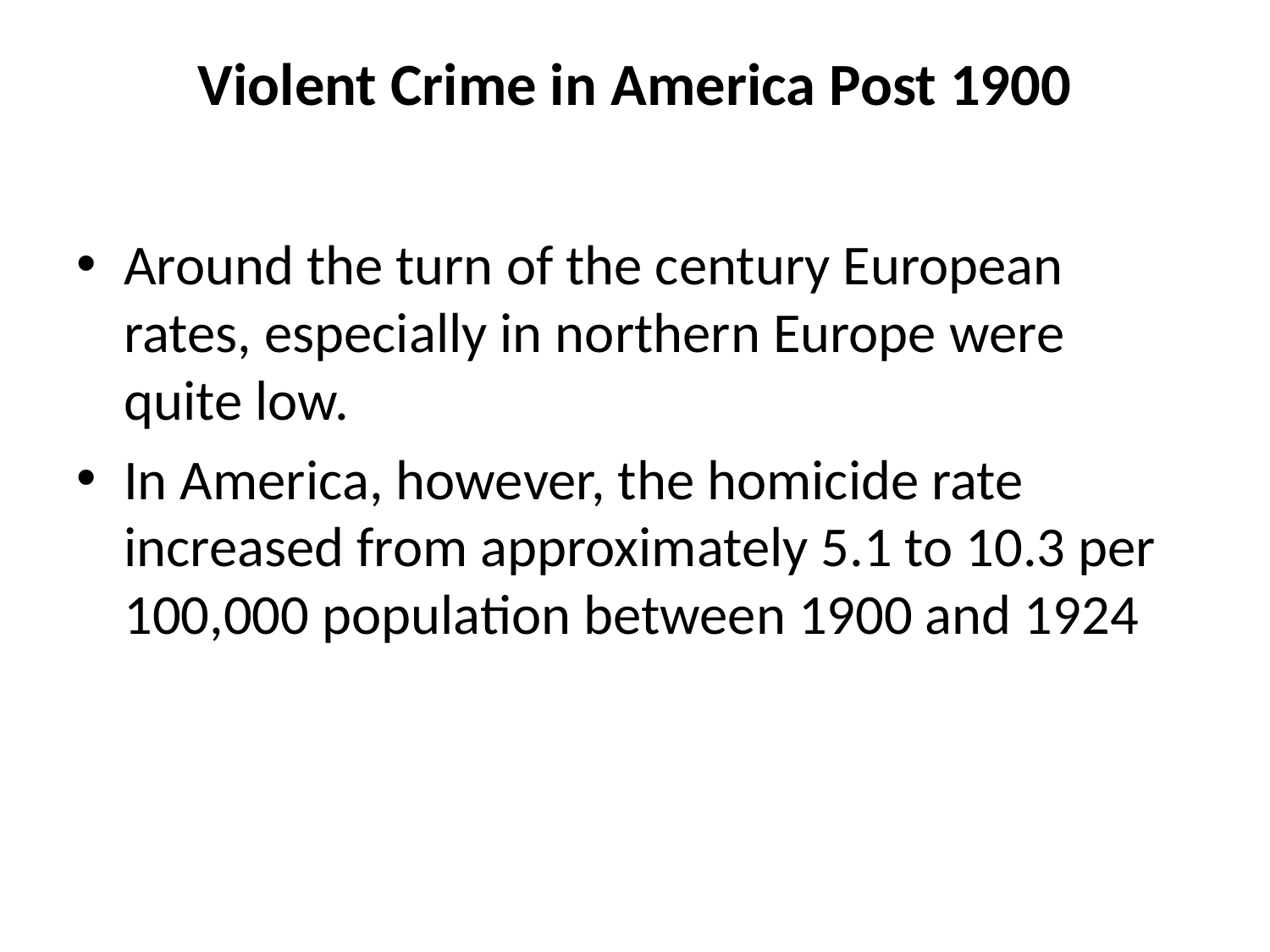

# Violent Crime in America Post 1900
Around the turn of the century European rates, especially in northern Europe were quite low.
In America, however, the homicide rate increased from approximately 5.1 to 10.3 per 100,000 population between 1900 and 1924